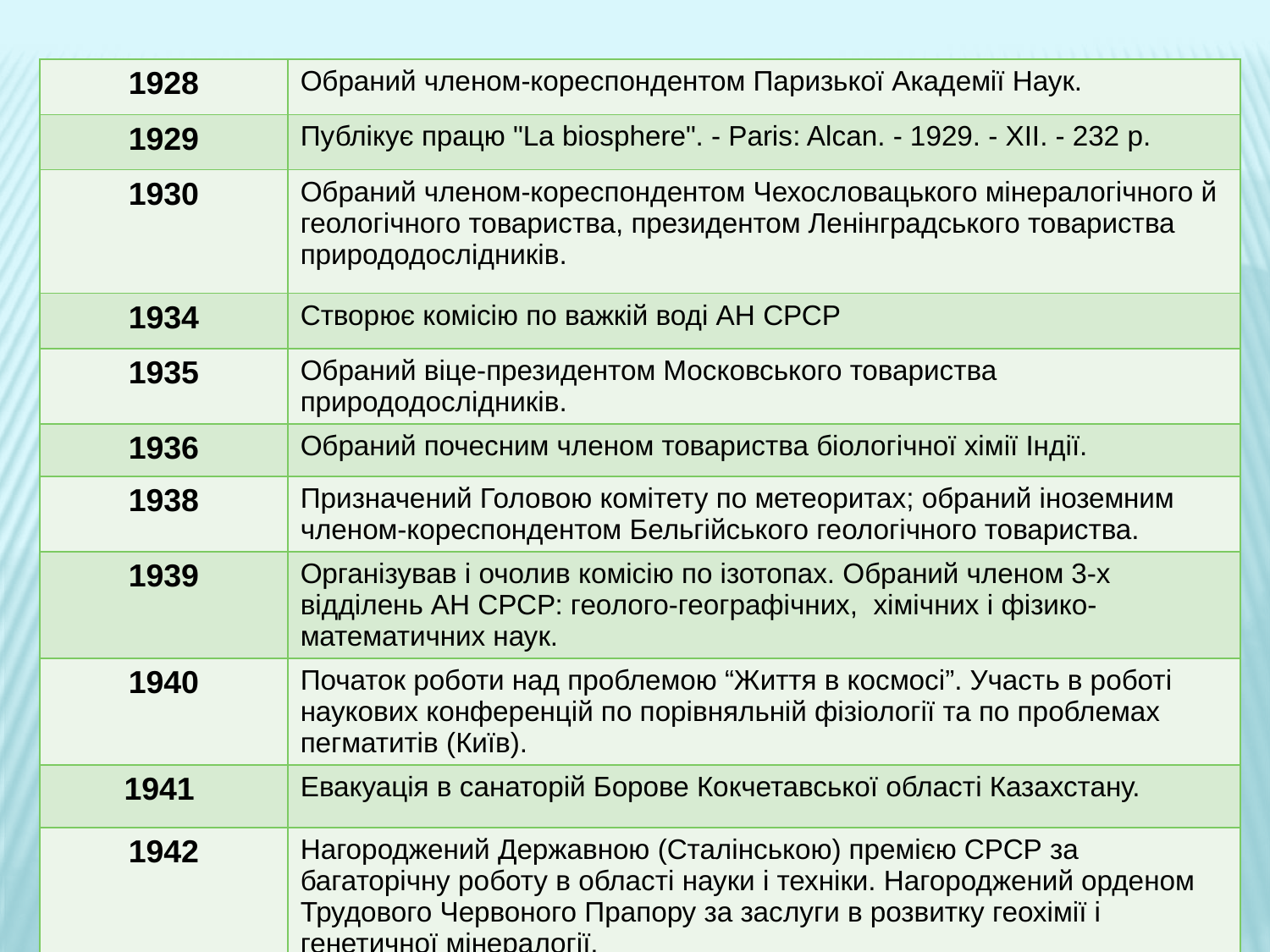

| 1928 | Обраний членом-кореспондентом Паризької Академiї Наук. |
| --- | --- |
| 1929 | Публiкує працю "La biosphere". - Paris: Alcan. - 1929. - XII. - 232 p. |
| 1930 | Обраний членом-кореспондентом Чехословацького мiнералогiчного й геологiчного товариства, президентом Ленiнградського товариства природодослiдникiв. |
| 1934 | Створює комiсiю по важкiй водi АН СРСР |
| 1935 | Обраний вiце-президентом Московського товариства природодослiдникiв. |
| 1936 | Обраний почесним членом товариства бiологiчної хiмiї Iндiї. |
| 1938 | Призначений Головою комiтету по метеоритах; обраний iноземним членом-кореспондентом Бельгiйського геологiчного товариства. |
| 1939 | Організував і очолив комісію по ізотопах. Обраний членом 3-х відділень АН СРСР: геолого-географічних, хімічних і фізико-математичних наук. |
| 1940 | Початок роботи над проблемою “Життя в космосі”. Участь в роботі наукових конференцій по порівняльній фізіології та по проблемах пегматитів (Київ). |
| 1941 | Евакуація в санаторій Борове Кокчетавської області Казахстану. |
| 1942 | Нагороджений Державною (Сталінською) премією СРСР за багаторічну роботу в області науки і техніки. Нагороджений орденом Трудового Червоного Прапору за заслуги в розвитку геохімії і генетичної мінералогії. |